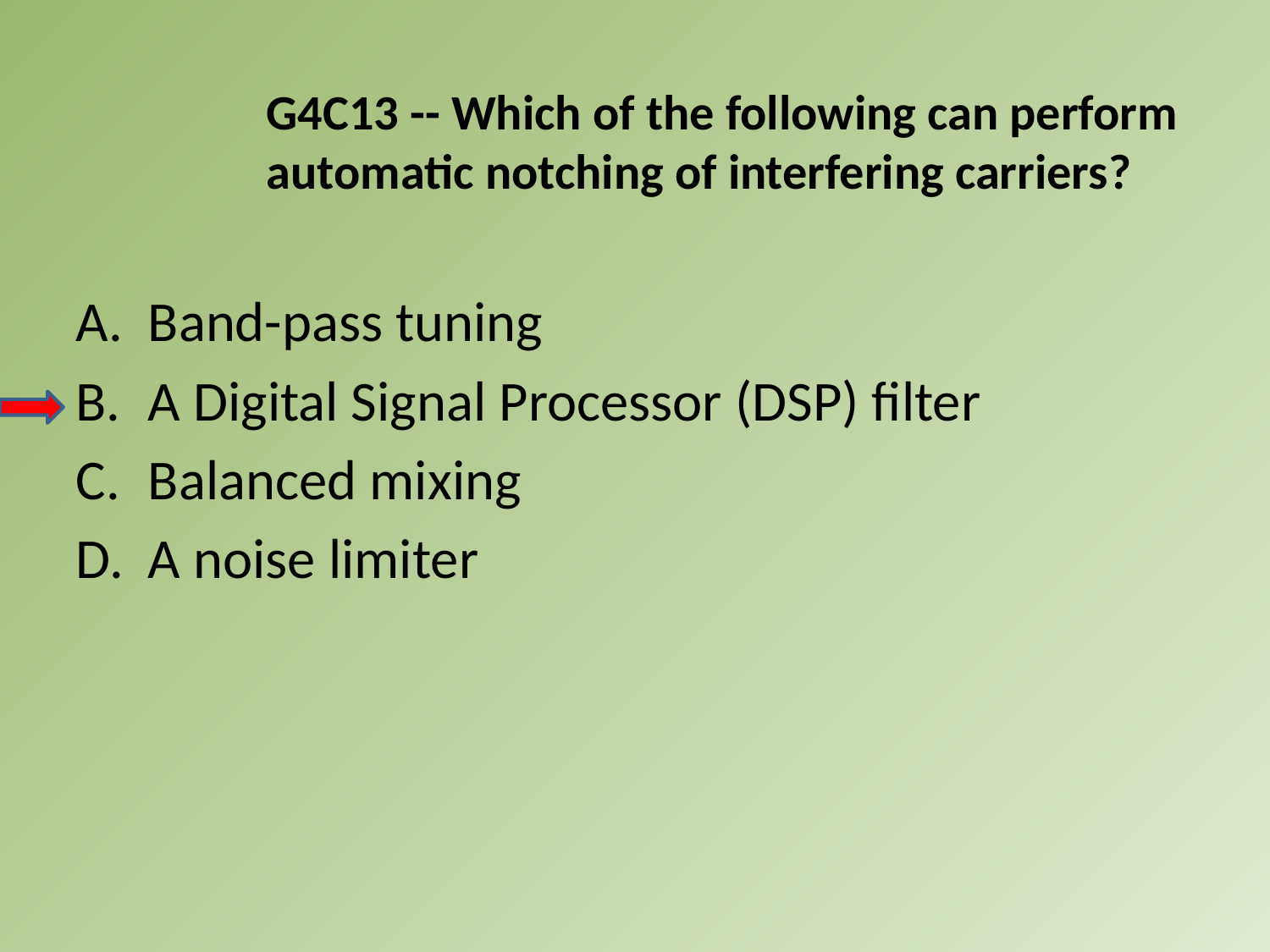

G4C13 -- Which of the following can perform automatic notching of interfering carriers?
A.	Band-pass tuning
B.	A Digital Signal Processor (DSP) filter
C.	Balanced mixing
D.	A noise limiter